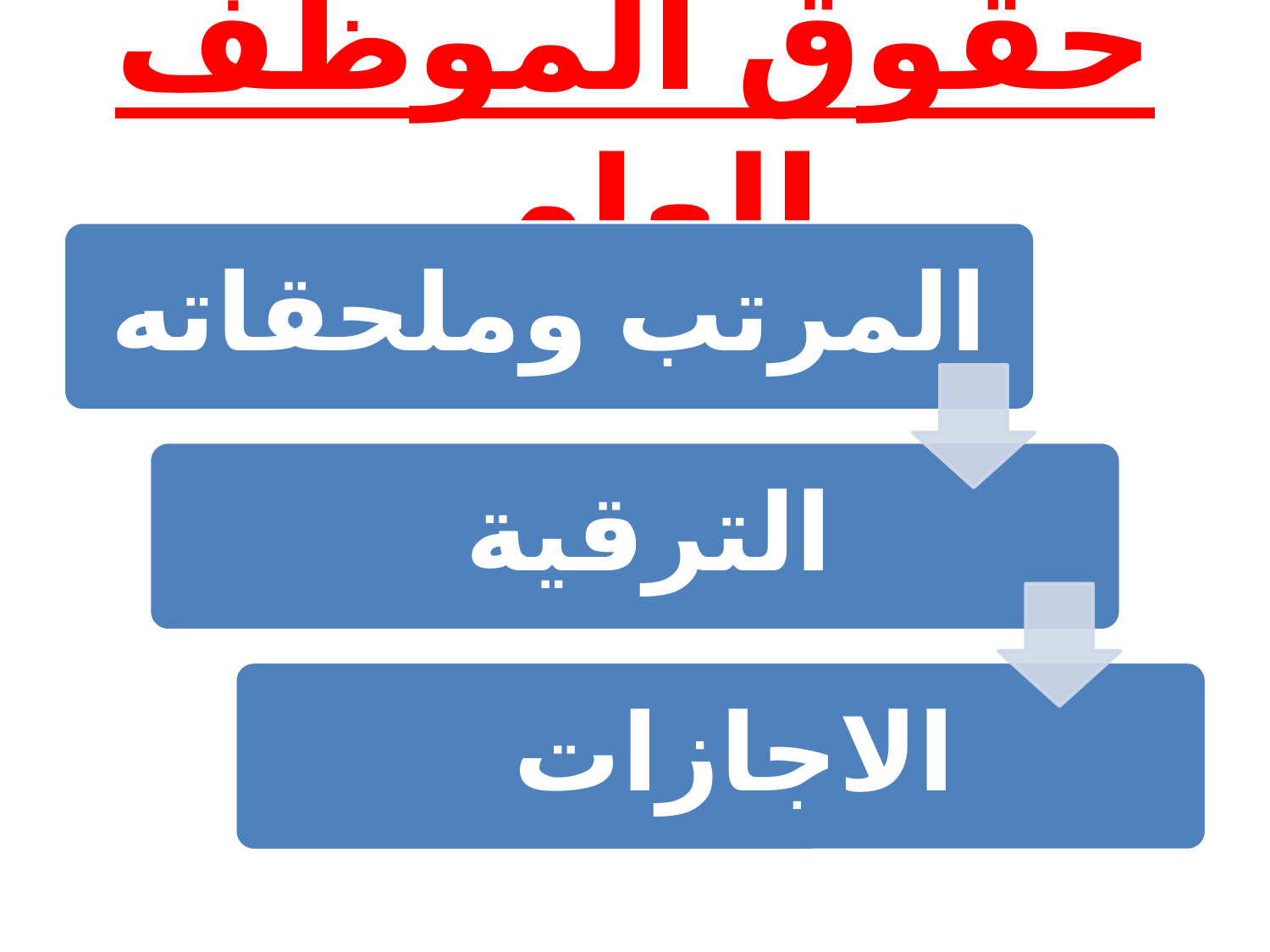

# حقوق الموظف العام
المرتب وملحقاته
الترقية
الاجازات